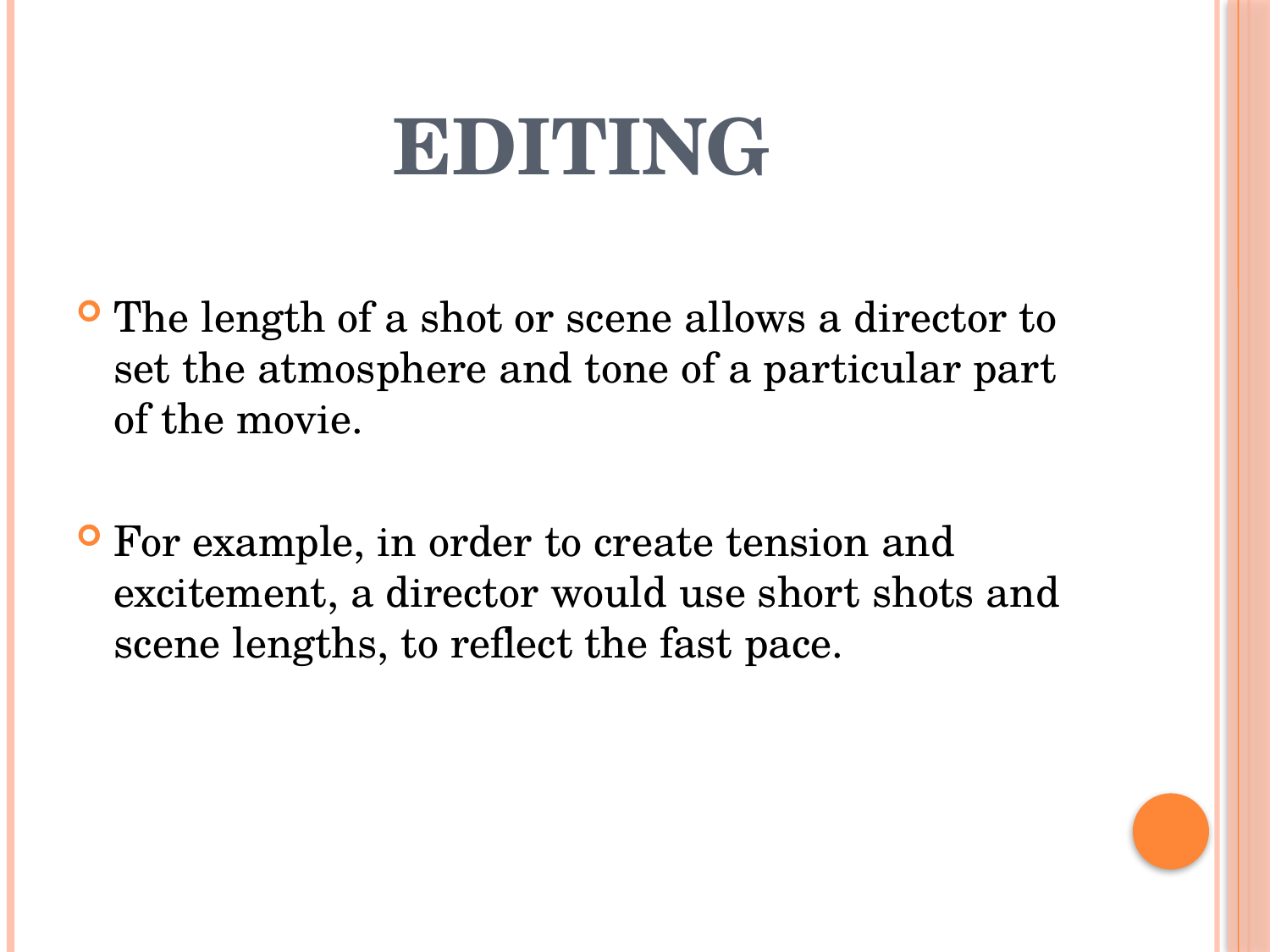

# Editing

The length of a shot or scene allows a director to set the atmosphere and tone of a particular part of the movie.

For example, in order to create tension and excitement, a director would use short shots and scene lengths, to reflect the fast pace.